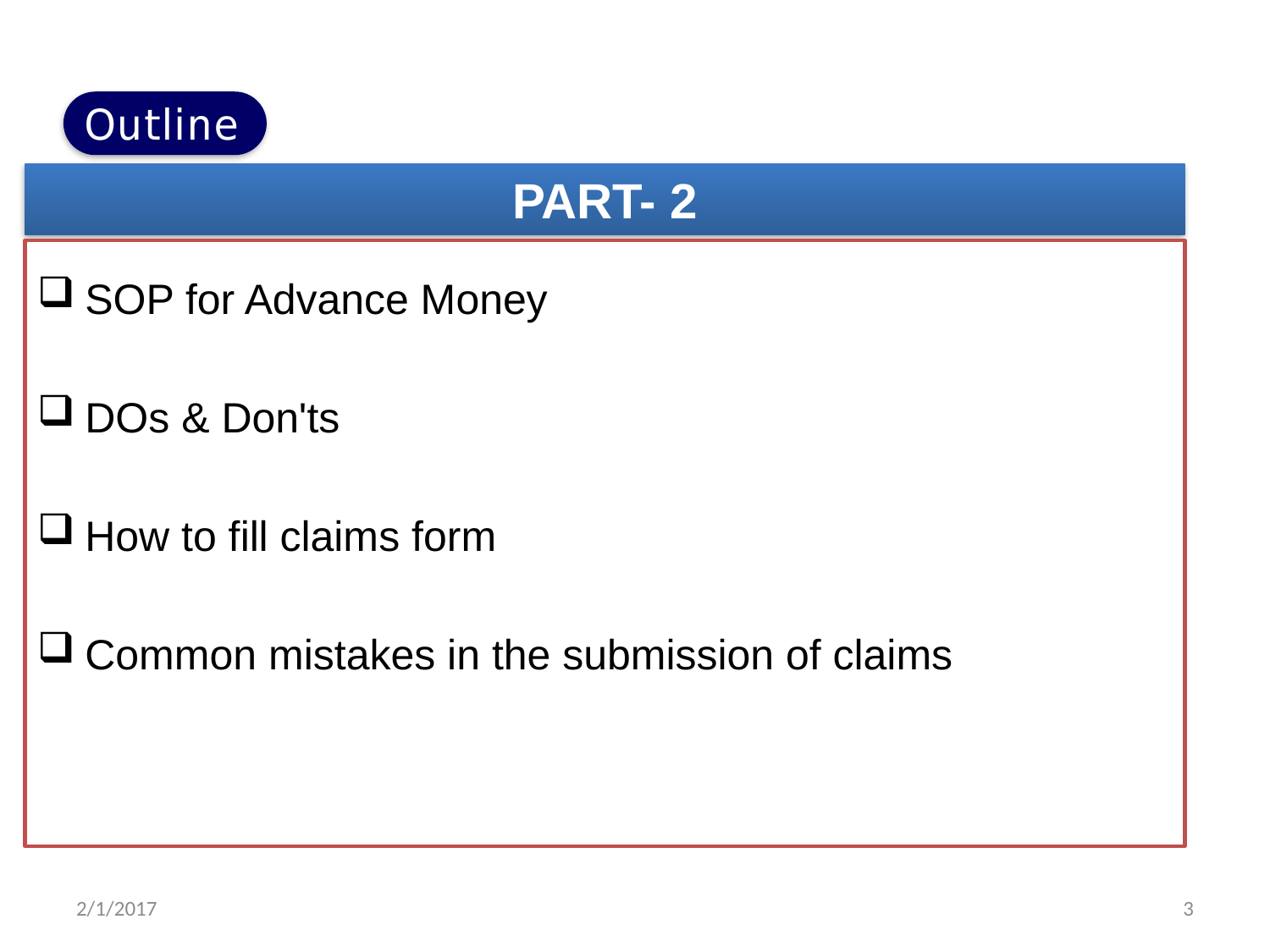

Outline
PART- 2
SOP for Advance Money
DOs & Don'ts
How to fill claims form
Common mistakes in the submission of claims

2/1/2017
3